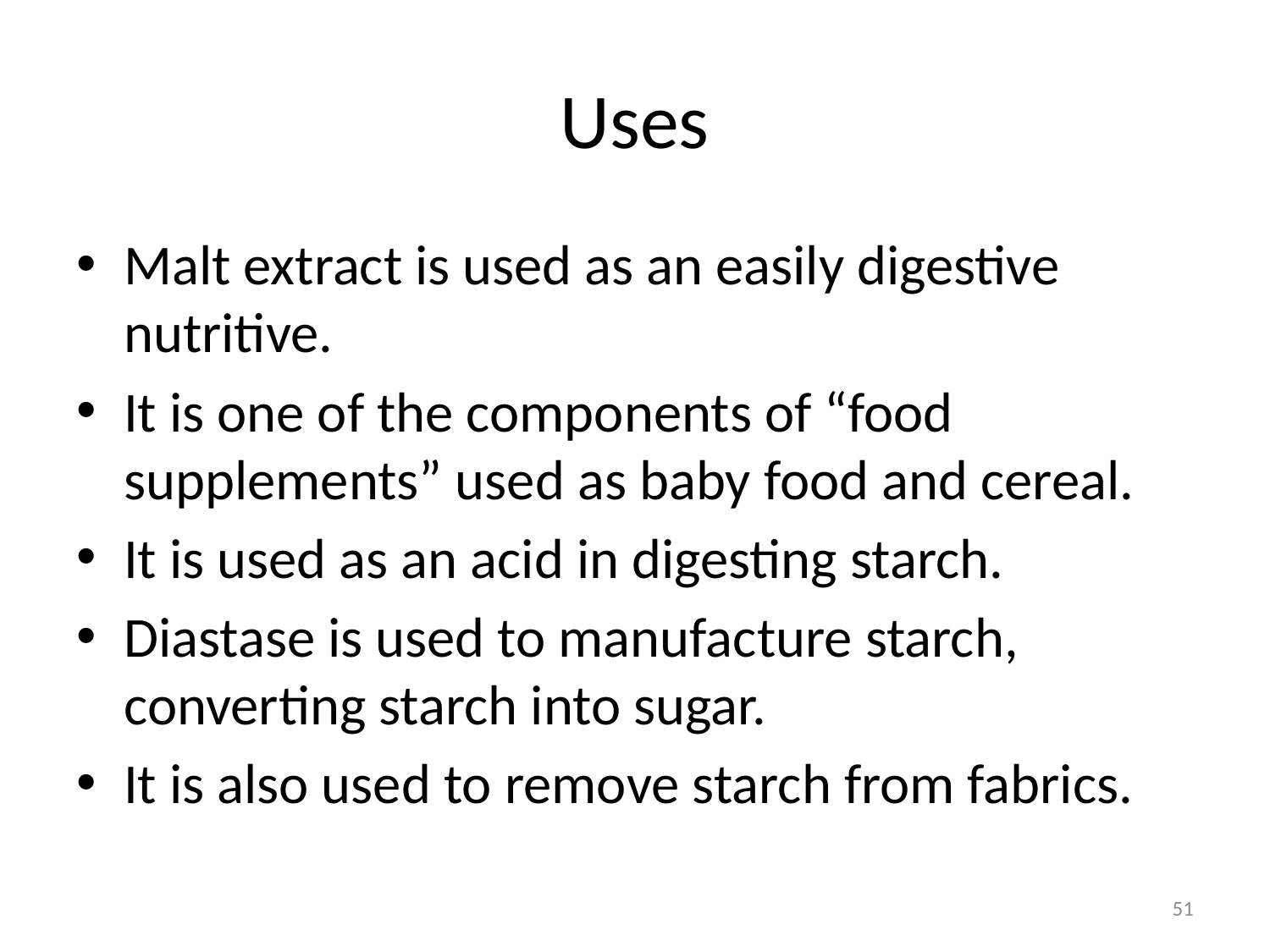

# Uses
Malt extract is used as an easily digestive nutritive.
It is one of the components of “food supplements” used as baby food and cereal.
It is used as an acid in digesting starch.
Diastase is used to manufacture starch, converting starch into sugar.
It is also used to remove starch from fabrics.

51